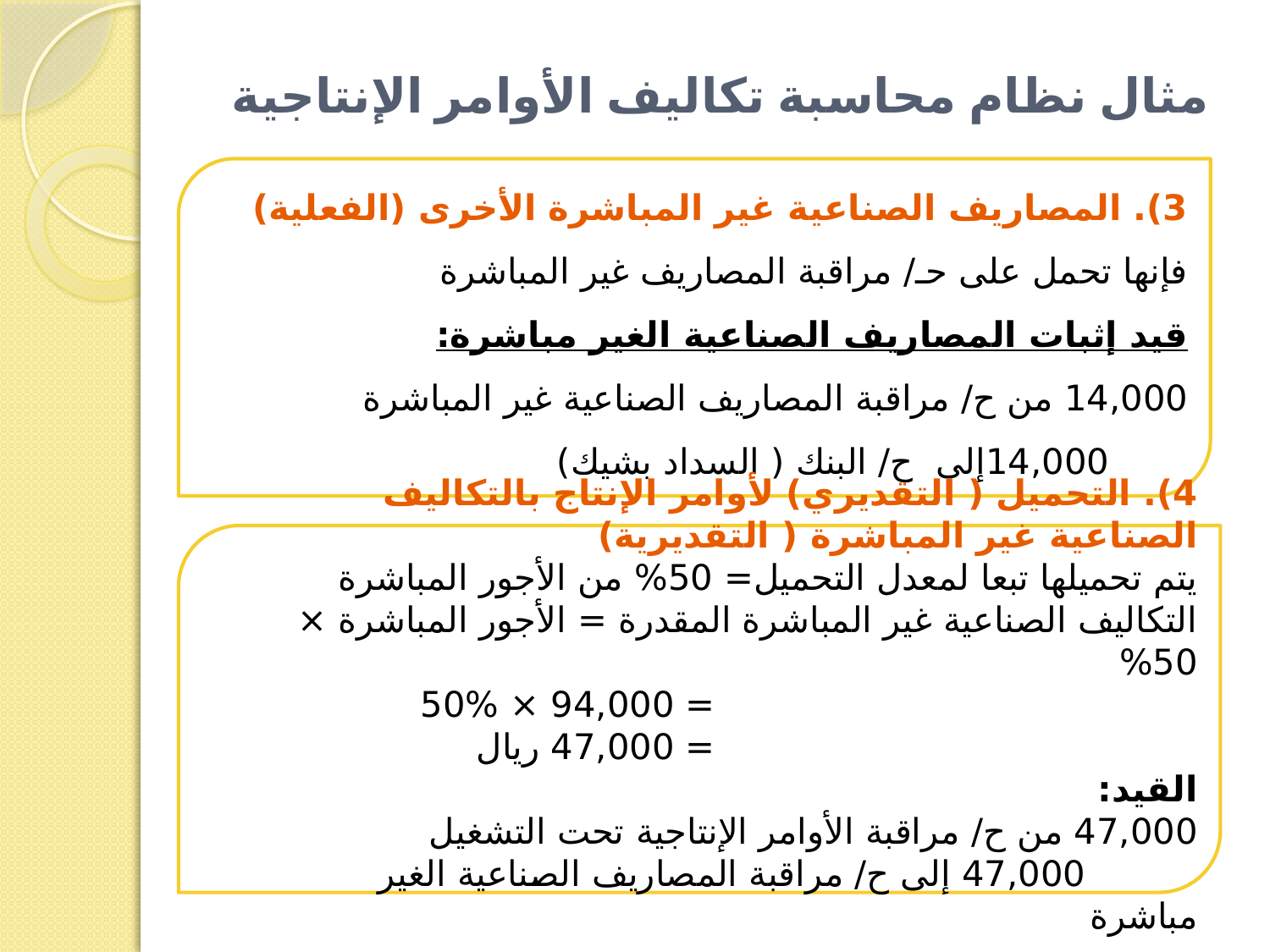

# مثال نظام محاسبة تكاليف الأوامر الإنتاجية

3). المصاريف الصناعية غير المباشرة الأخرى (الفعلية)
فإنها تحمل على حـ/ مراقبة المصاريف غير المباشرة
قيد إثبات المصاريف الصناعية الغير مباشرة:
14,000 من ح/ مراقبة المصاريف الصناعية غير المباشرة
       14,000إلى  ح/ البنك ( السداد بشيك)

4). التحميل ( التقديري) لأوامر الإنتاج بالتكاليف الصناعية غير المباشرة ( التقديرية)
يتم تحميلها تبعا لمعدل التحميل= 50% من الأجور المباشرة
التكاليف الصناعية غير المباشرة المقدرة = الأجور المباشرة × 50%
                                           = 94,000 × 50%
                                           = 47,000 ريال
القيد:
47,000 من ح/ مراقبة الأوامر الإنتاجية تحت التشغيل
          47,000 إلى ح/ مراقبة المصاريف الصناعية الغير مباشرة